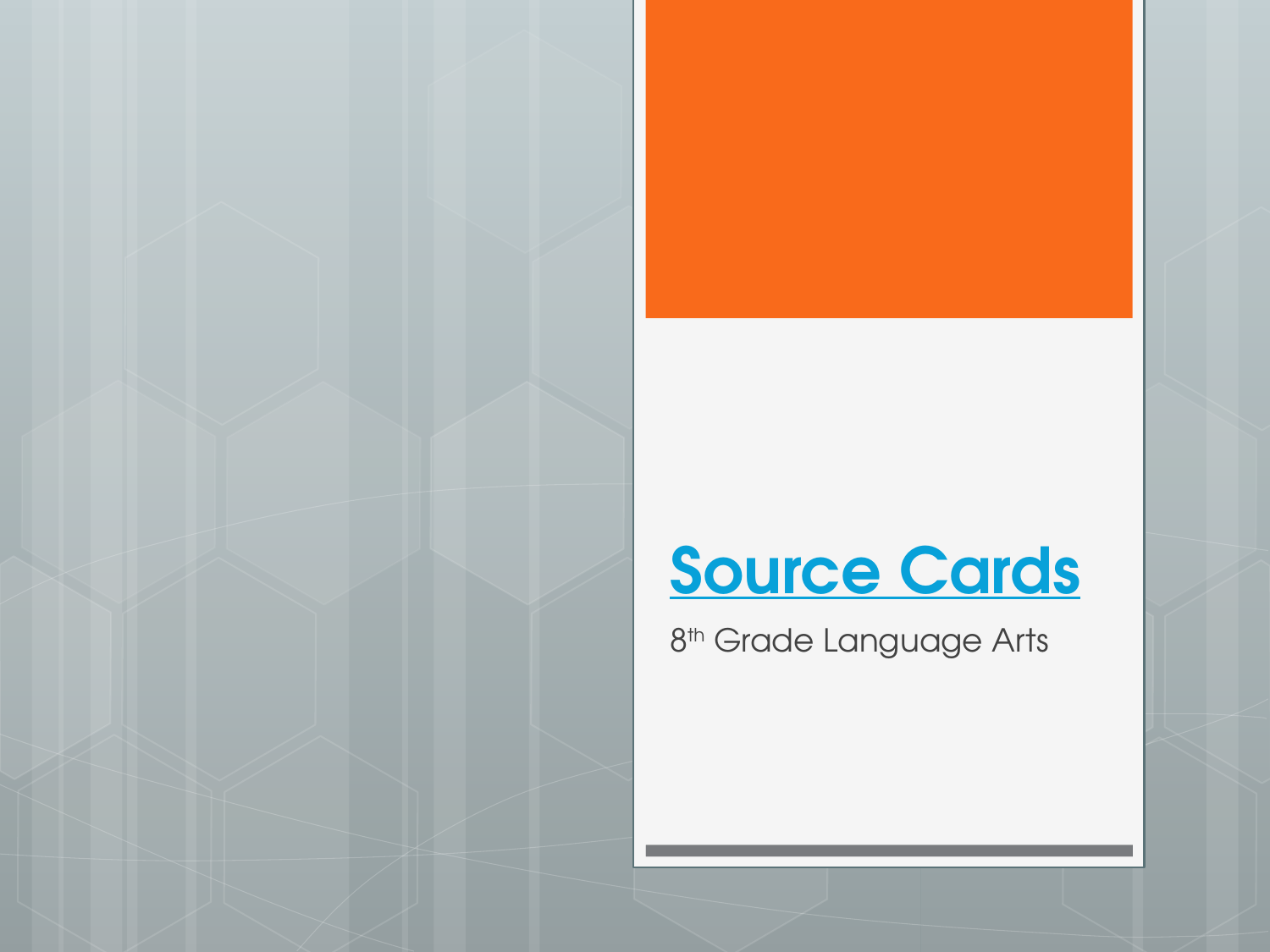

# Source Cards
8th Grade Language Arts